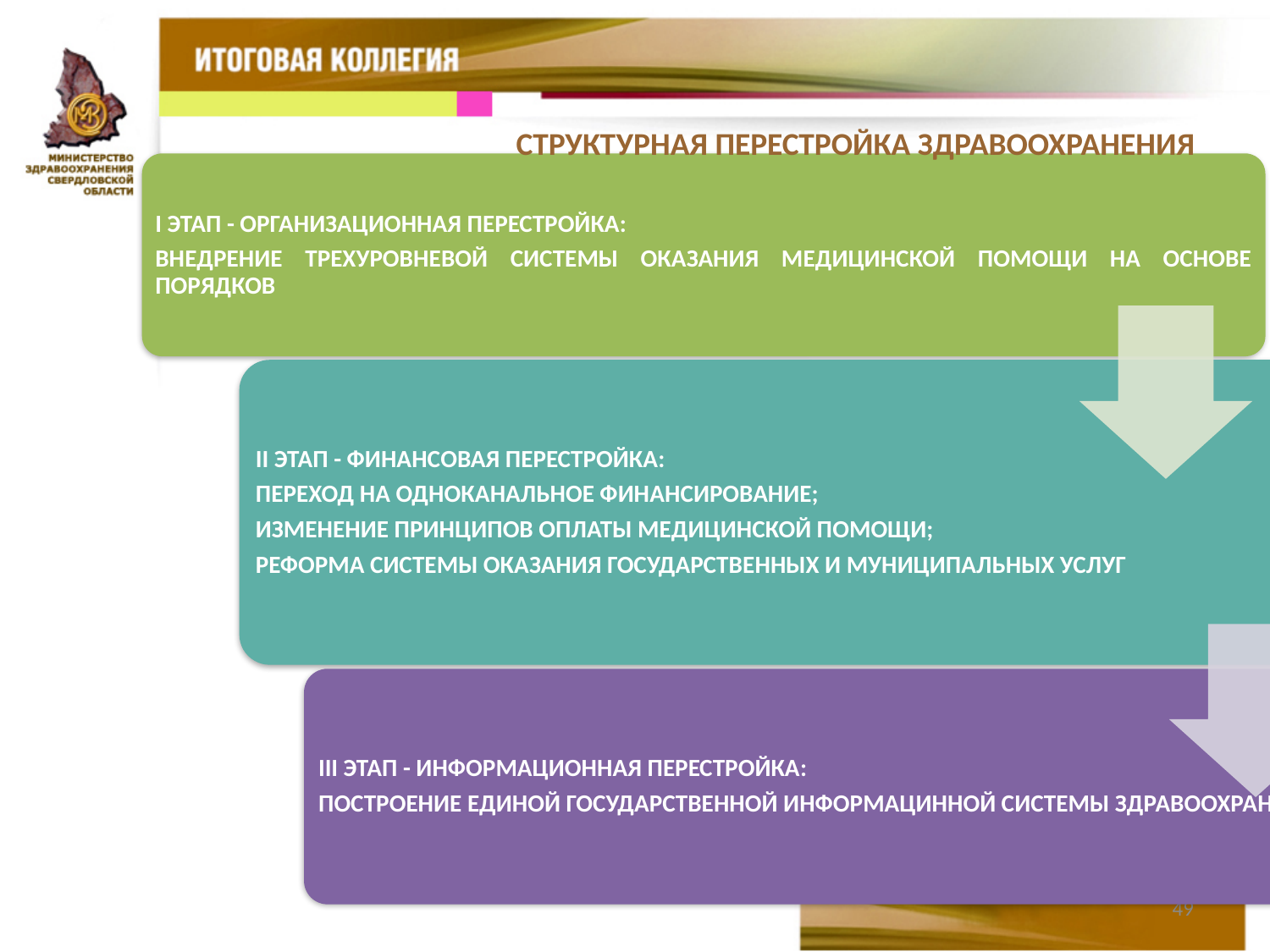

I ЭТАП - ОРГАНИЗАЦИОННАЯ ПЕРЕСТРОЙКА:
ВНЕДРЕНИЕ ТРЕХУРОВНЕВОЙ СИСТЕМЫ ОКАЗАНИЯ МЕДИЦИНСКОЙ ПОМОЩИ НА ОСНОВЕ ПОРЯДКОВ
II ЭТАП - ФИНАНСОВАЯ ПЕРЕСТРОЙКА:
ПЕРЕХОД НА ОДНОКАНАЛЬНОЕ ФИНАНСИРОВАНИЕ;
ИЗМЕНЕНИЕ ПРИНЦИПОВ ОПЛАТЫ МЕДИЦИНСКОЙ ПОМОЩИ;
РЕФОРМА СИСТЕМЫ ОКАЗАНИЯ ГОСУДАРСТВЕННЫХ И МУНИЦИПАЛЬНЫХ УСЛУГ
III ЭТАП - ИНФОРМАЦИОННАЯ ПЕРЕСТРОЙКА:
ПОСТРОЕНИЕ ЕДИНОЙ ГОСУДАРСТВЕННОЙ ИНФОРМАЦИННОЙ СИСТЕМЫ ЗДРАВООХРАНЕНИЯ

СТРУКТУРНАЯ ПЕРЕСТРОЙКА ЗДРАВООХРАНЕНИЯ
49